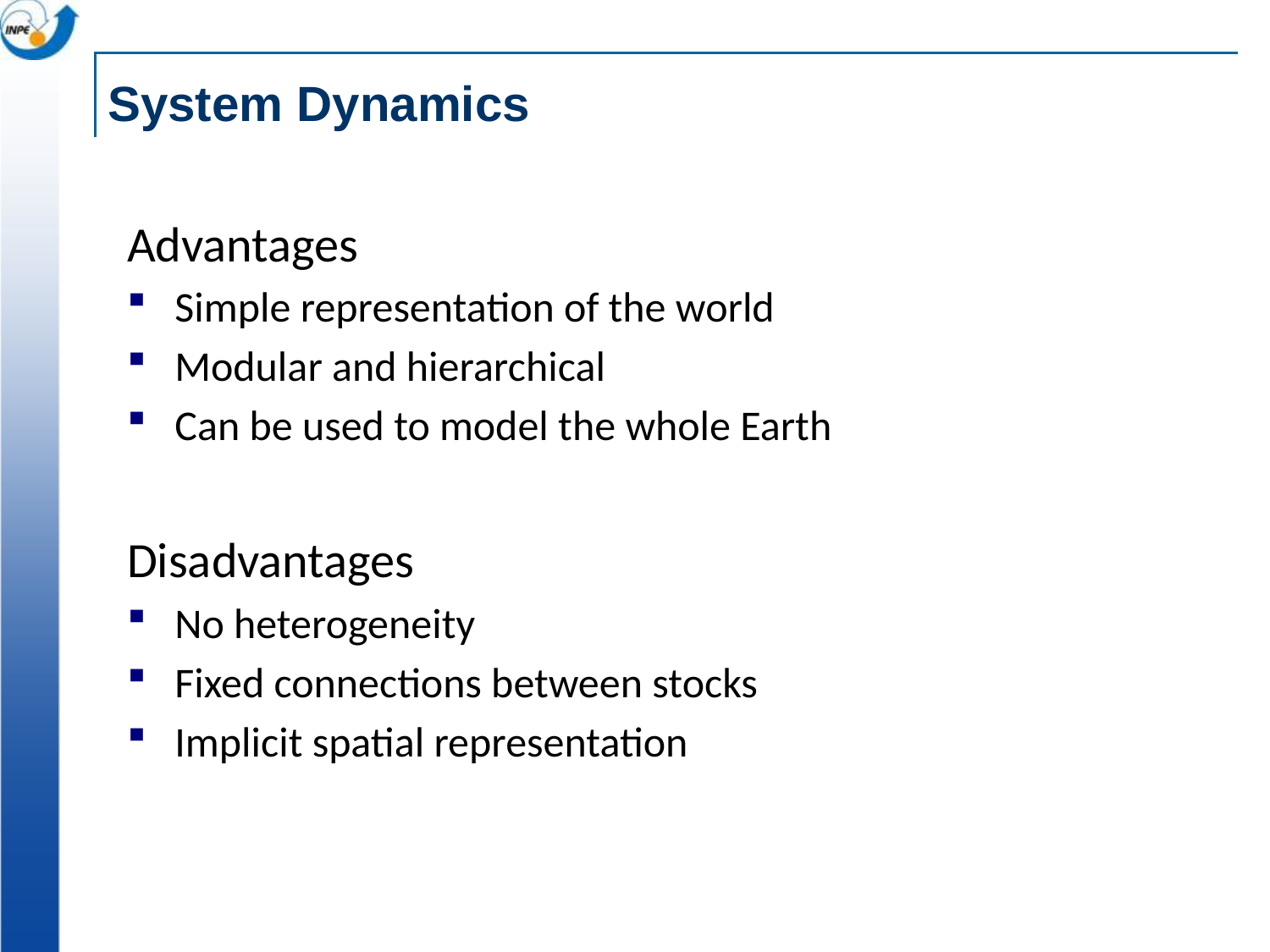

System Dynamics
Advantages
Simple representation of the world
Modular and hierarchical
Can be used to model the whole Earth

Disadvantages
No heterogeneity
Fixed connections between stocks
Implicit spatial representation